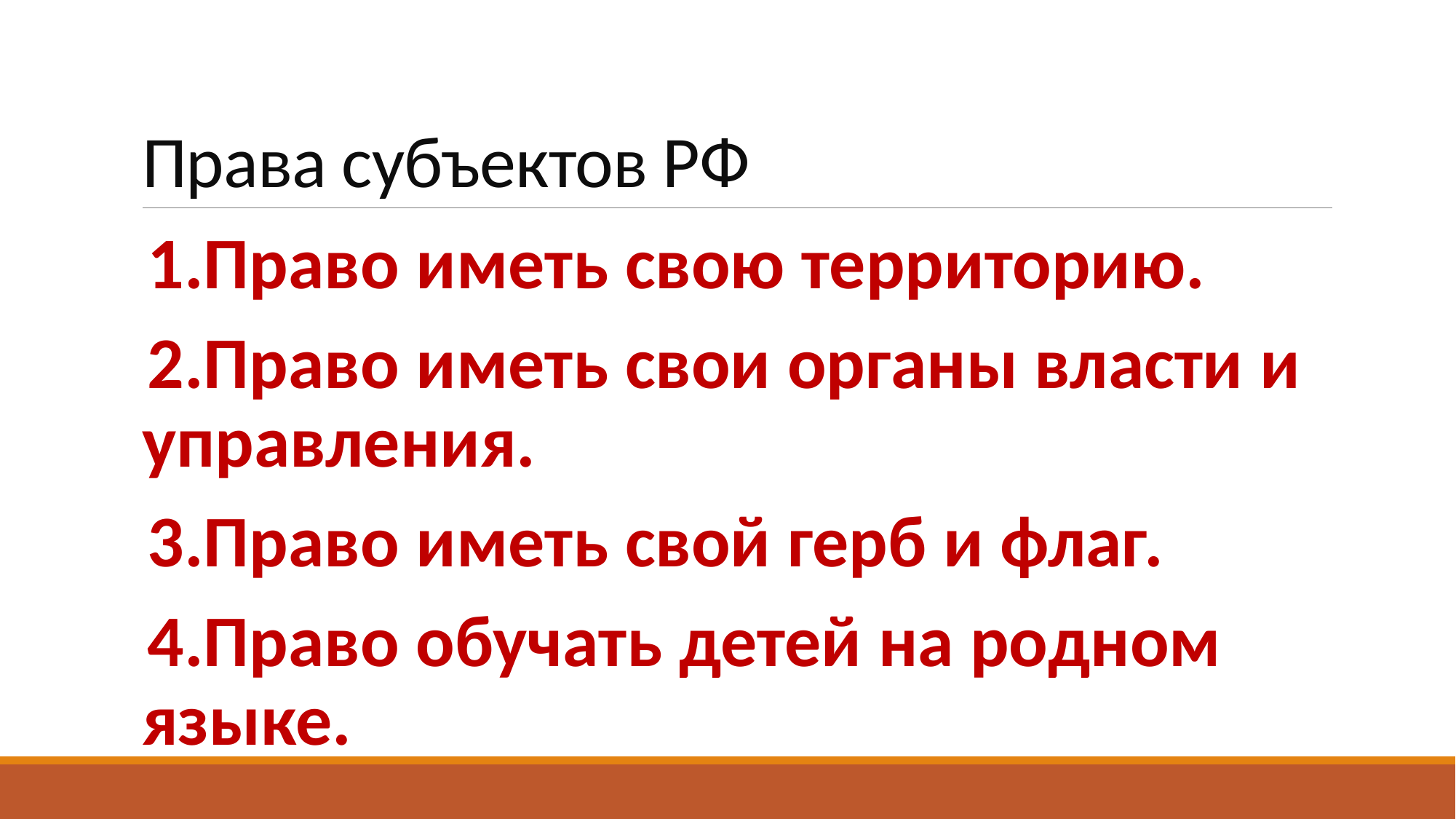

# Права субъектов РФ
1.Право иметь свою территорию.
2.Право иметь свои органы власти и управления.
3.Право иметь свой герб и флаг.
4.Право обучать детей на родном языке.